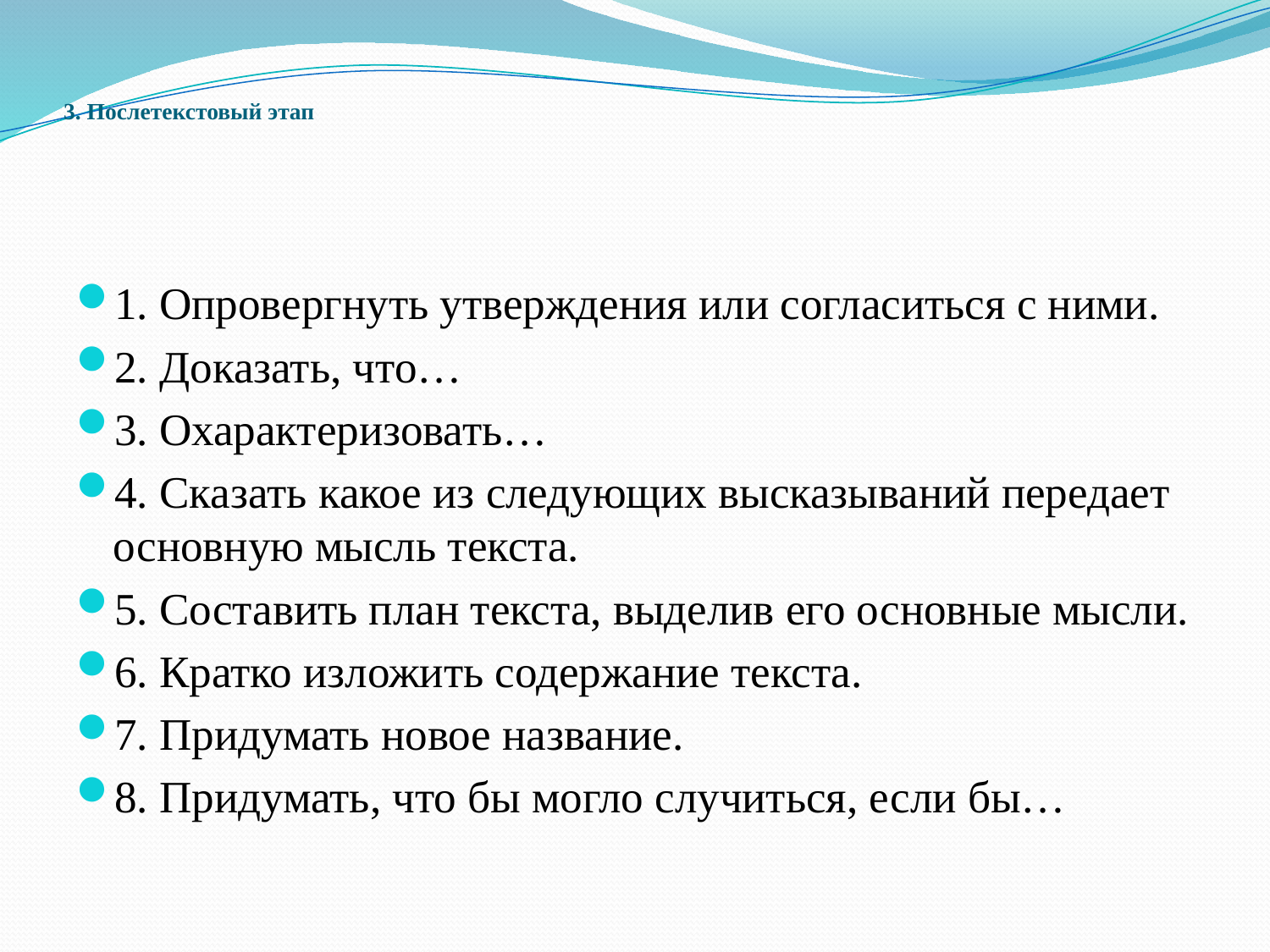

# 3. Послетекстовый этап
1. Опровергнуть утверждения или согласиться с ними.
2. Доказать, что…
3. Охарактеризовать…
4. Сказать какое из следующих высказываний передает основную мысль текста.
5. Составить план текста, выделив его основные мысли.
6. Кратко изложить содержание текста.
7. Придумать новое название.
8. Придумать, что бы могло случиться, если бы…